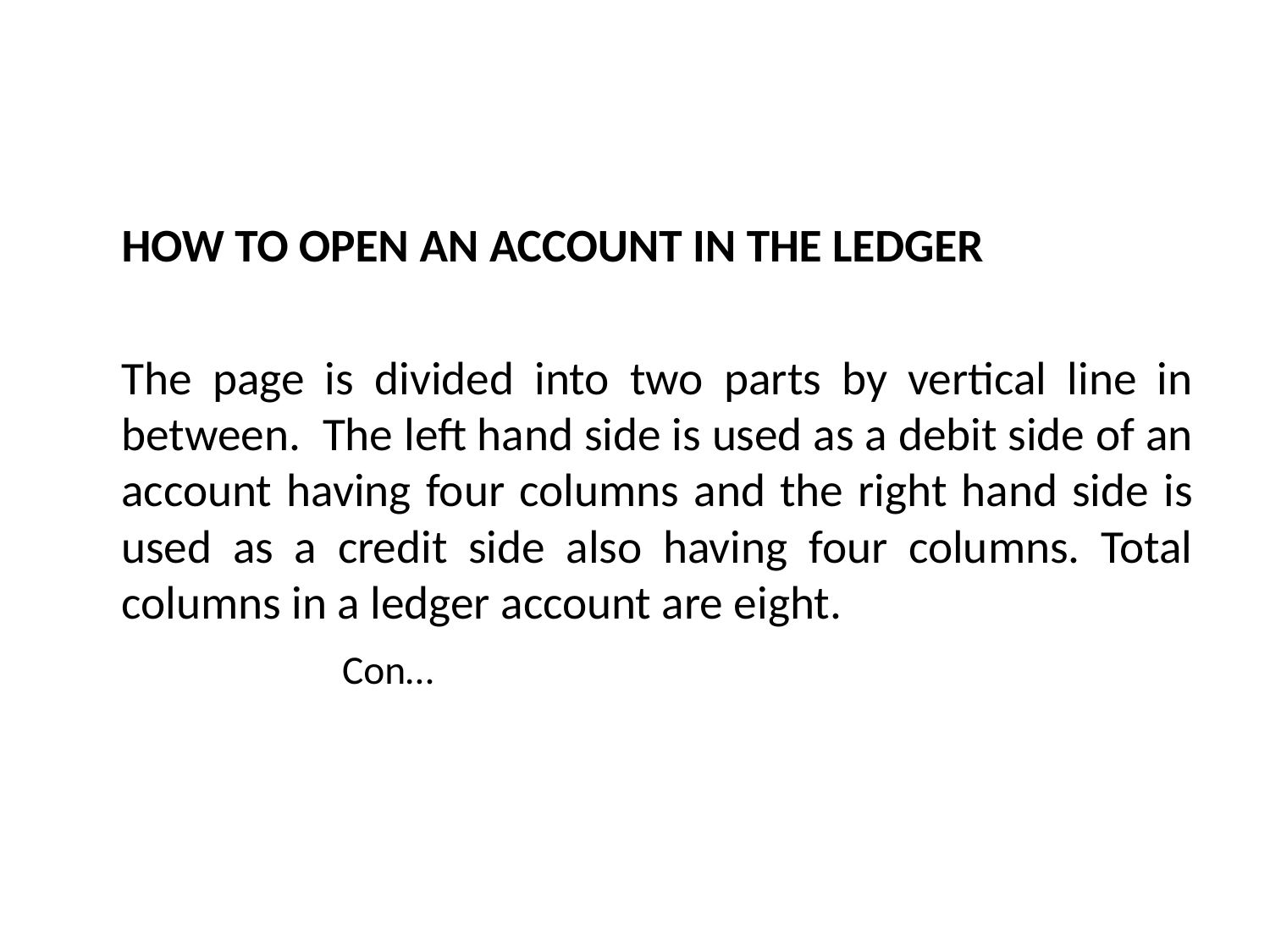

HOW TO OPEN AN ACCOUNT IN THE LEDGER

	The page is divided into two parts by vertical line in between.  The left hand side is used as a debit side of an account having four columns and the right hand side is used as a credit side also having four columns. Total columns in a ledger account are eight.
																  								           Con…